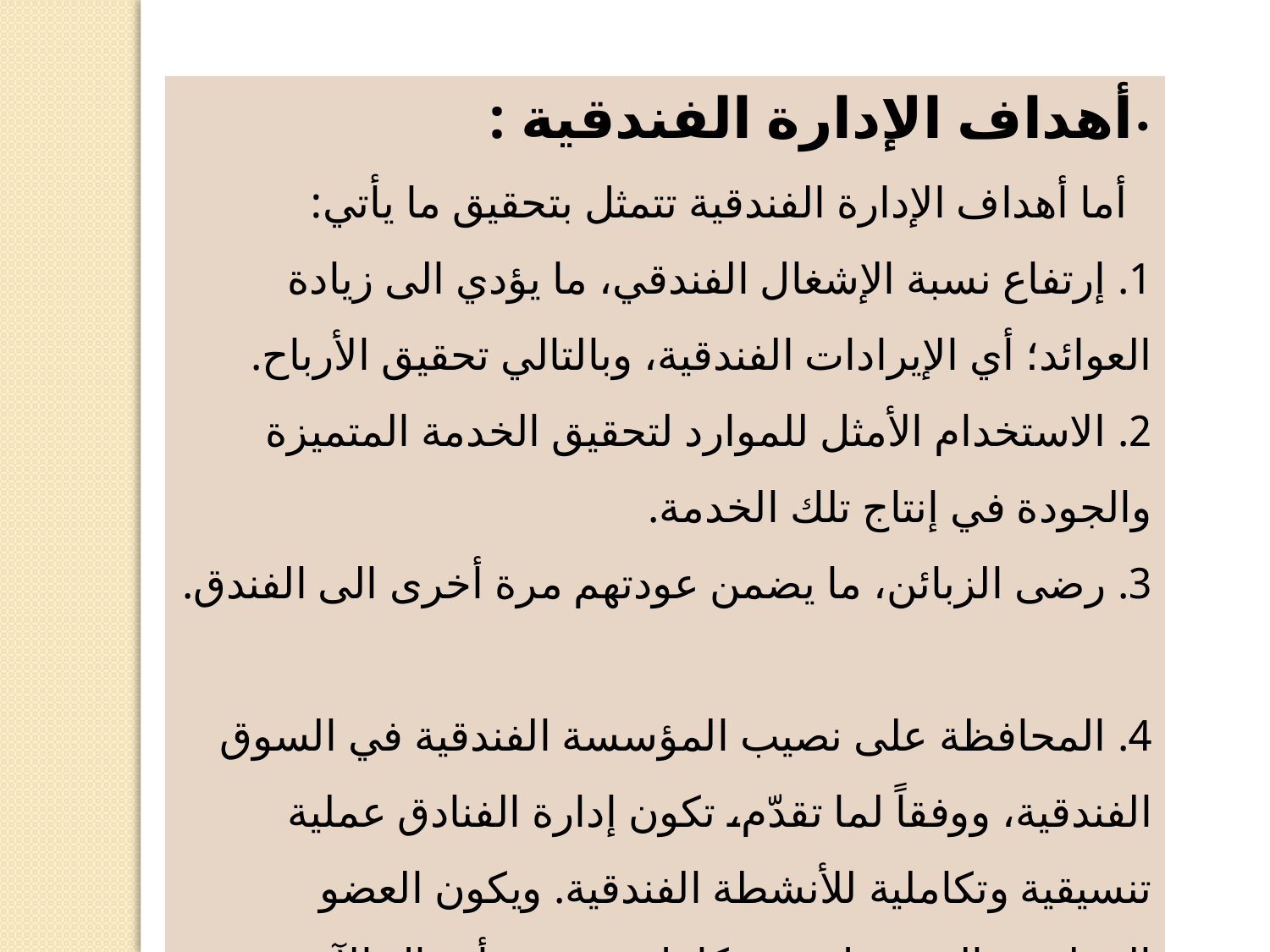

•أهداف الإدارة الفندقية :
   أما أهداف الإدارة الفندقية تتمثل بتحقيق ما يأتي:
1. إرتفاع نسبة الإشغال الفندقي، ما يؤدي الى زيادة العوائد؛ أي الإيرادات الفندقية، وبالتالي تحقيق الأرباح.
2. الاستخدام الأمثل للموارد لتحقيق الخدمة المتميزة والجودة في إنتاج تلك الخدمة.
3. رضى الزبائن، ما يضمن عودتهم مرة أخرى الى الفندق.
4. المحافظة على نصيب المؤسسة الفندقية في السوق الفندقية، ووفقاً لما تقدّم، تكون إدارة الفنادق عملية تنسيقية وتكاملية للأنشطة الفندقية. ويكون العضو التنظيمي المسؤول عن تكامل وتنسيق أعمال الآخرين هو مدير الفندق.